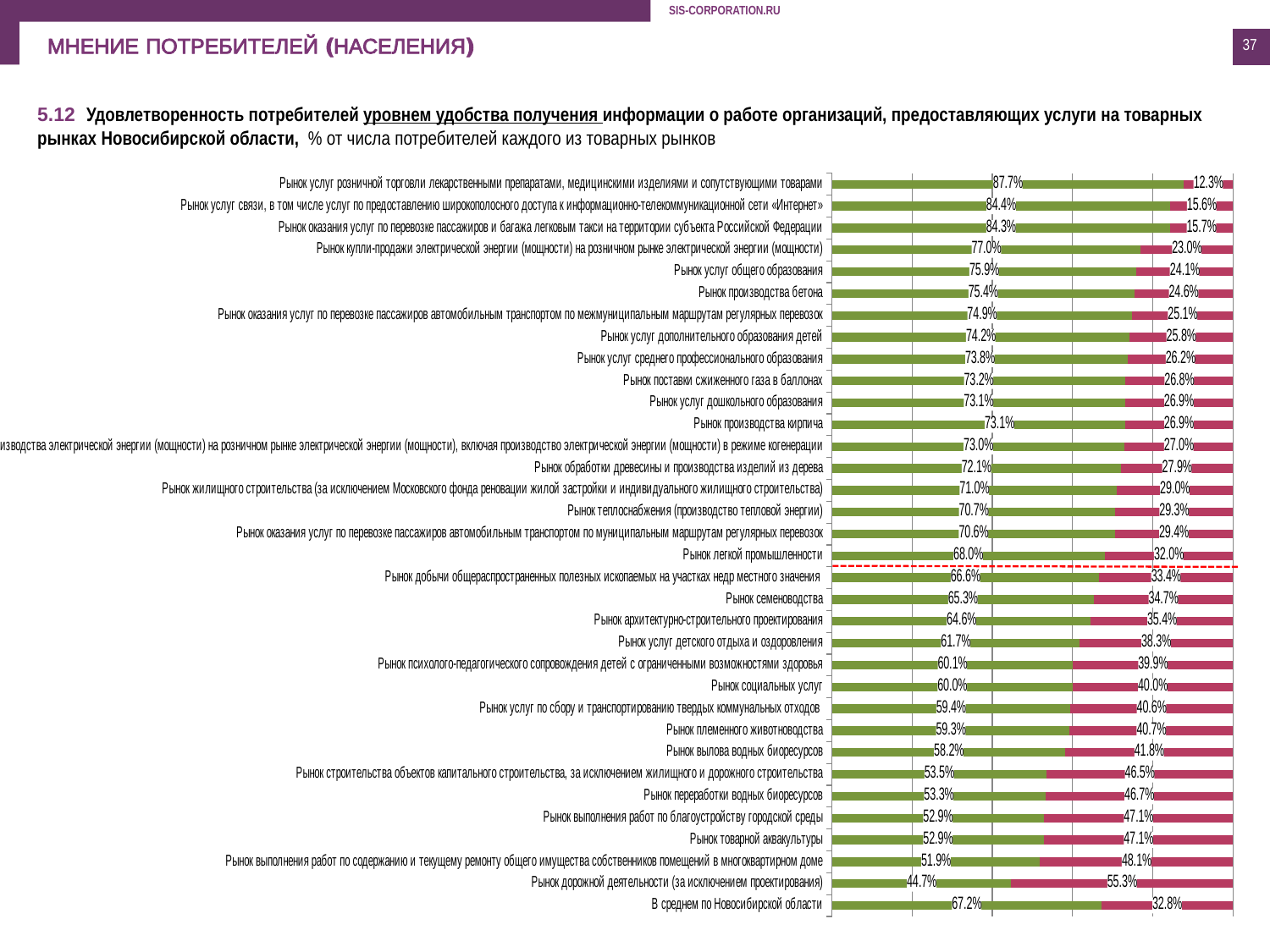

37
МНЕНИЕ ПОТРЕБИТЕЛЕЙ (НАСЕЛЕНИЯ)
5.12  Удовлетворенность потребителей уровнем удобства получения информации о работе организаций, предоставляющих услуги на товарных рынках Новосибирской области,  % от числа потребителей каждого из товарных рынков

### Chart

| Category | Удовлетворительно | Неудовлетворительно |
|---|---|---|
| Рынок услуг розничной торговли лекарственными препаратами, медицинскими изделиями и сопутствующими товарами | 0.8770000000000001 | 0.12300000000000001 |
| Рынок услуг связи, в том числе услуг по предоставлению широкополосного доступа к информационно-телекоммуникационной сети «Интернет» | 0.8440000000000001 | 0.15600000000000003 |
| Рынок оказания услуг по перевозке пассажиров и багажа легковым такси на территории субъекта Российской Федерации | 0.8430000000000001 | 0.15700000000000003 |
| Рынок купли-продажи электрической энергии (мощности) на розничном рынке электрической энергии (мощности) | 0.7700000000000001 | 0.23 |
| Рынок услуг общего образования | 0.7590000000000001 | 0.24100000000000002 |
| Рынок производства бетона | 0.7540000000000001 | 0.24600000000000002 |
| Рынок оказания услуг по перевозке пассажиров автомобильным транспортом по межмуниципальным маршрутам регулярных перевозок | 0.7490000000000001 | 0.251 |
| Рынок услуг дополнительного образования детей | 0.7420000000000001 | 0.258 |
| Рынок услуг среднего профессионального образования | 0.7380000000000001 | 0.262 |
| Рынок поставки сжиженного газа в баллонах | 0.7320000000000001 | 0.268 |
| Рынок услуг дошкольного образования | 0.7310000000000001 | 0.269 |
| Рынок производства кирпича | 0.7310000000000001 | 0.269 |
| Рынок производства электрической энергии (мощности) на розничном рынке электрической энергии (мощности), включая производство электрической энергии (мощности) в режиме когенерации | 0.7300000000000001 | 0.27 |
| Рынок обработки древесины и производства изделий из дерева | 0.7210000000000001 | 0.2790000000000001 |
| Рынок жилищного строительства (за исключением Московского фонда реновации жилой застройки и индивидуального жилищного строительства) | 0.7100000000000001 | 0.29000000000000004 |
| Рынок теплоснабжения (производство тепловой энергии) | 0.7070000000000001 | 0.29300000000000004 |
| Рынок оказания услуг по перевозке пассажиров автомобильным транспортом по муниципальным маршрутам регулярных перевозок | 0.7060000000000001 | 0.29400000000000004 |
| Рынок легкой промышленности | 0.68 | 0.32000000000000006 |
| Рынок добычи общераспространенных полезных ископаемых на участках недр местного значения  | 0.6660000000000001 | 0.3340000000000001 |
| Рынок семеноводства | 0.6530000000000001 | 0.34700000000000003 |
| Рынок архитектурно-строительного проектирования | 0.6460000000000001 | 0.35400000000000004 |
| Рынок услуг детского отдыха и оздоровления | 0.6170000000000001 | 0.38300000000000006 |
| Рынок психолого-педагогического сопровождения детей с ограниченными возможностями здоровья | 0.6010000000000001 | 0.3990000000000001 |
| Рынок социальных услуг | 0.6000000000000001 | 0.4 |
| Рынок услуг по сбору и транспортированию твердых коммунальных отходов  | 0.594 | 0.4060000000000001 |
| Рынок племенного животноводства | 0.593 | 0.40700000000000003 |
| Рынок вылова водных биоресурсов | 0.582 | 0.41800000000000004 |
| Рынок строительства объектов капитального строительства, за исключением жилищного и дорожного строительства | 0.535 | 0.465 |
| Рынок переработки водных биоресурсов | 0.533 | 0.4670000000000001 |
| Рынок выполнения работ по благоустройству городской среды | 0.529 | 0.47100000000000003 |
| Рынок товарной аквакультуры | 0.529 | 0.47100000000000003 |
| Рынок выполнения работ по содержанию и текущему ремонту общего имущества собственников помещений в многоквартирном доме | 0.519 | 0.48100000000000004 |
| Рынок дорожной деятельности (за исключением проектирования) | 0.447 | 0.553 |
| В среднем по Новосибирской области | 0.671757575757576 | 0.3282424242424244 |